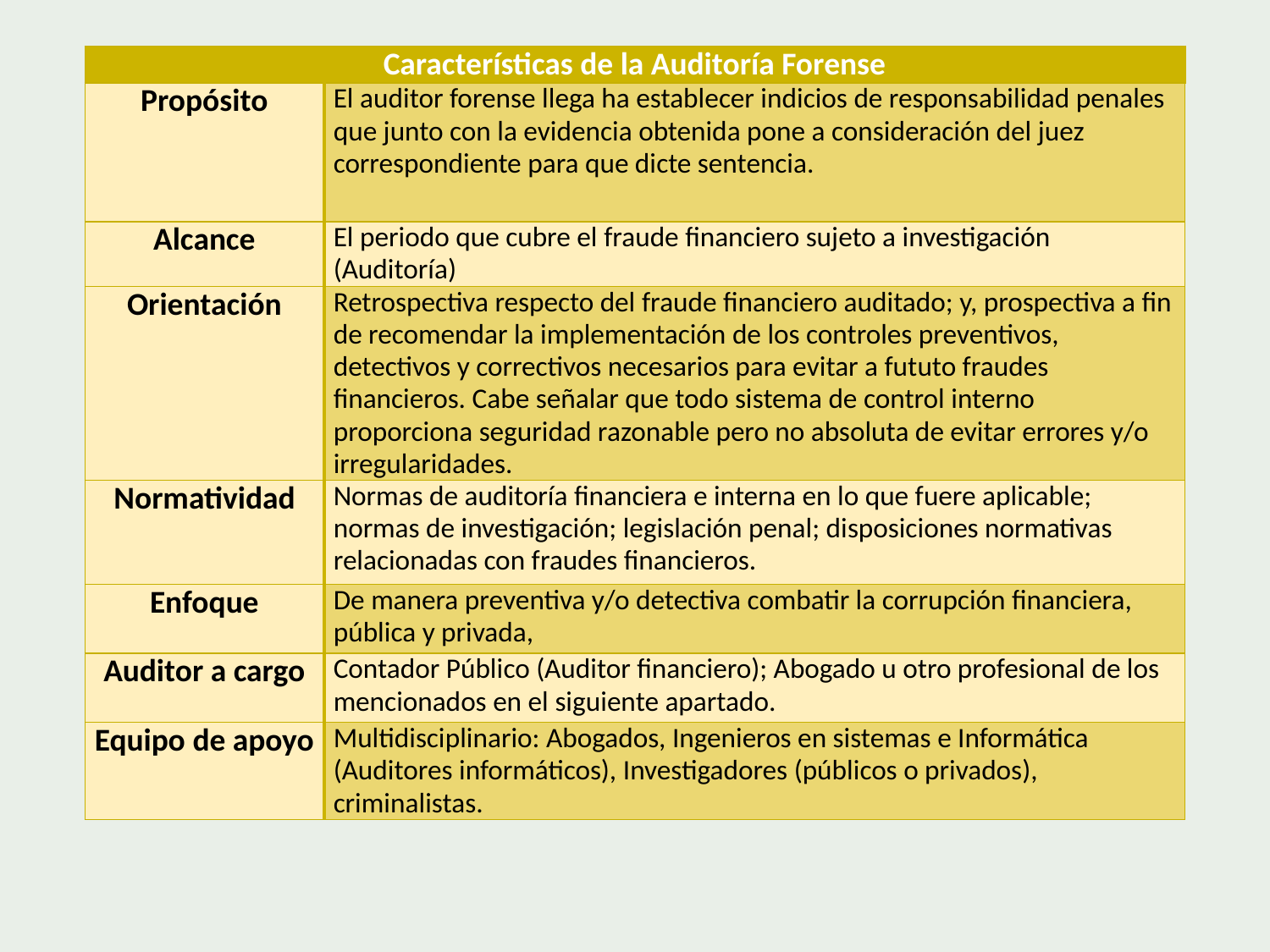

| Características de la Auditoría Forense |  |
| --- | --- |
| Propósito | El auditor forense llega ha establecer indicios de responsabilidad penales que junto con la evidencia obtenida pone a consideración del juez correspondiente para que dicte sentencia. |
| Alcance | El periodo que cubre el fraude financiero sujeto a investigación (Auditoría) |
| Orientación | Retrospectiva respecto del fraude financiero auditado; y, prospectiva a fin de recomendar la implementación de los controles preventivos, detectivos y correctivos necesarios para evitar a fututo fraudes financieros. Cabe señalar que todo sistema de control interno proporciona seguridad razonable pero no absoluta de evitar errores y/o irregularidades. |
| Normatividad | Normas de auditoría financiera e interna en lo que fuere aplicable; normas de investigación; legislación penal; disposiciones normativas relacionadas con fraudes financieros. |
| Enfoque | De manera preventiva y/o detectiva combatir la corrupción financiera, pública y privada, |
| Auditor a cargo | Contador Público (Auditor financiero); Abogado u otro profesional de los mencionados en el siguiente apartado. |
| Equipo de apoyo | Multidisciplinario: Abogados, Ingenieros en sistemas e Informática (Auditores informáticos), Investigadores (públicos o privados), criminalistas. |